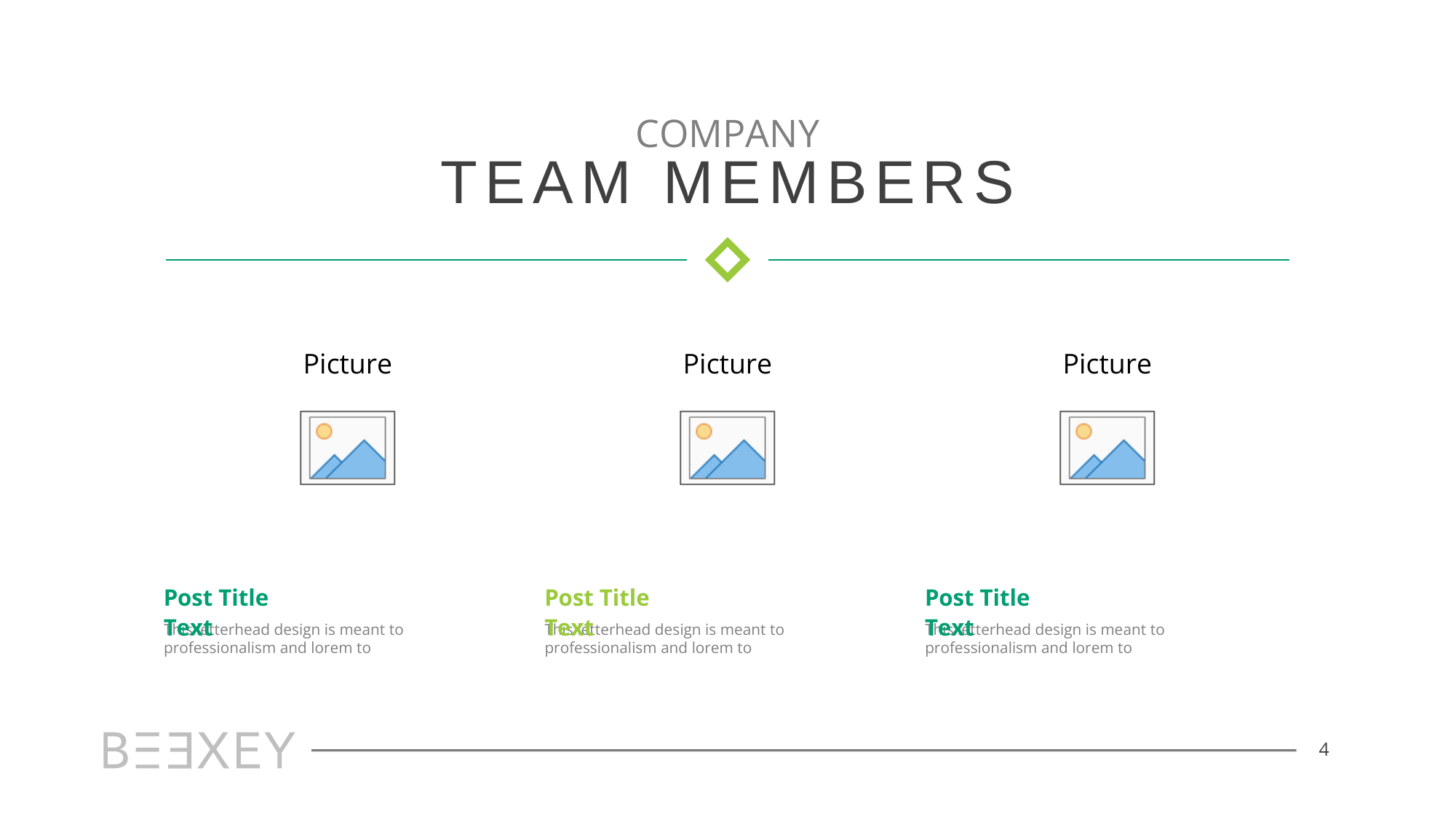

COMPANY
TEAM MEMBERS

Post Title Text
This letterhead design is meant to professionalism and lorem to
Post Title Text
This letterhead design is meant to professionalism and lorem to
Post Title Text
This letterhead design is meant to professionalism and lorem to
4